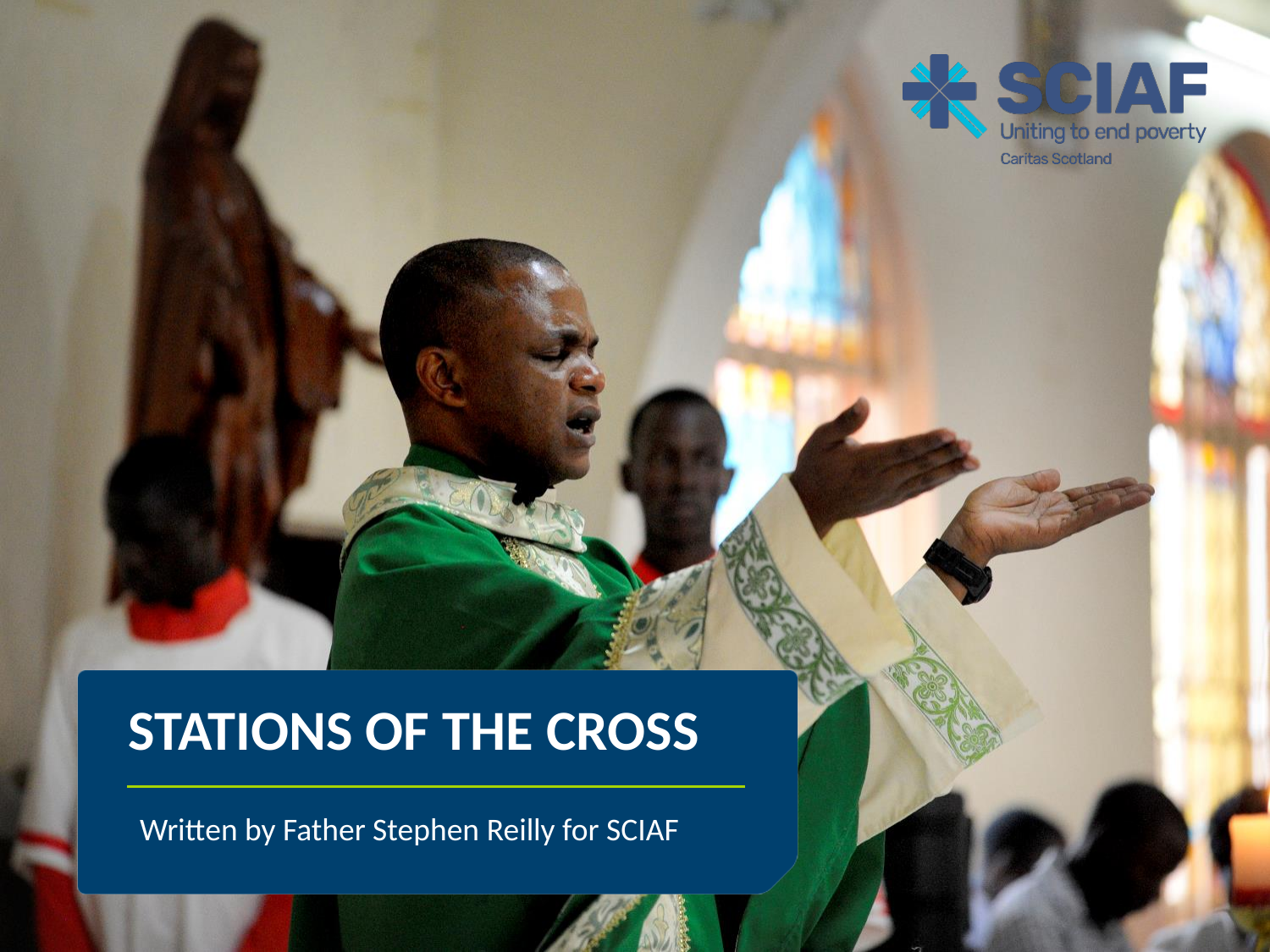

# Stations of the cross
Written by Father Stephen Reilly for SCIAF